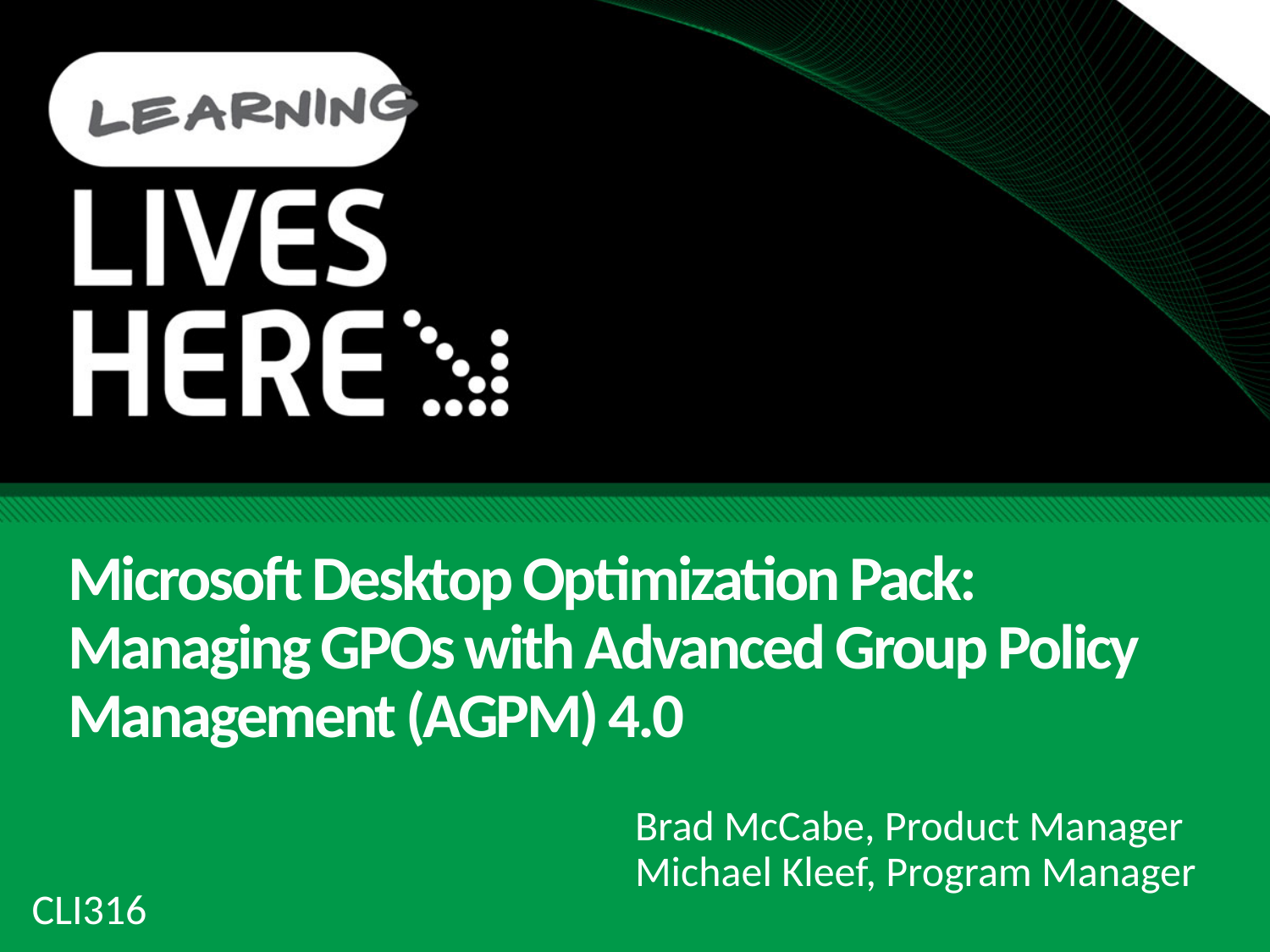

# Microsoft Desktop Optimization Pack: Managing GPOs with Advanced Group Policy Management (AGPM) 4.0
Brad McCabe, Product Manager
Michael Kleef, Program Manager
CLI316